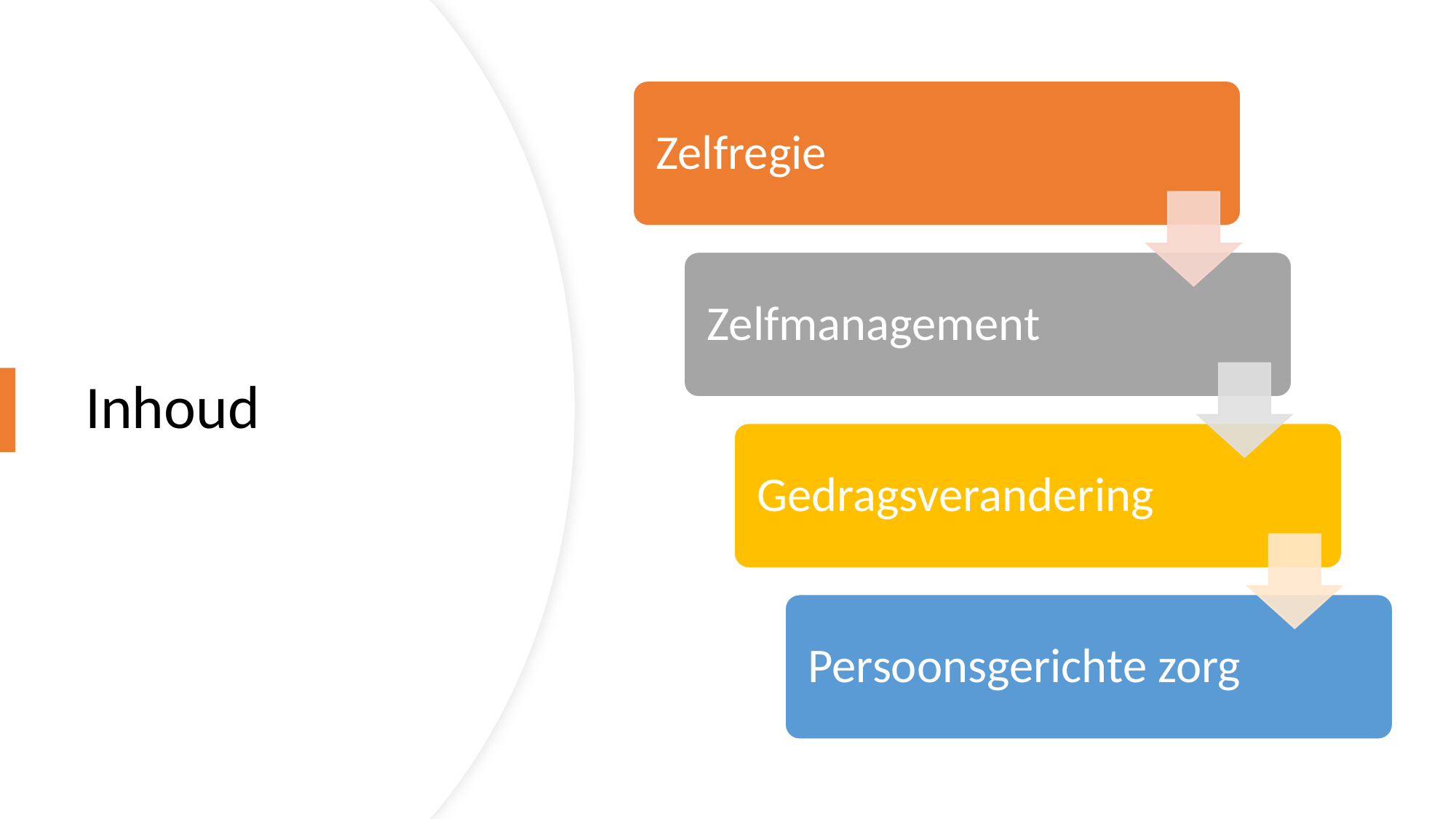

Zelfregie
Zelfmanagement
Gedragsverandering
Persoonsgerichte zorg

# Inhoud